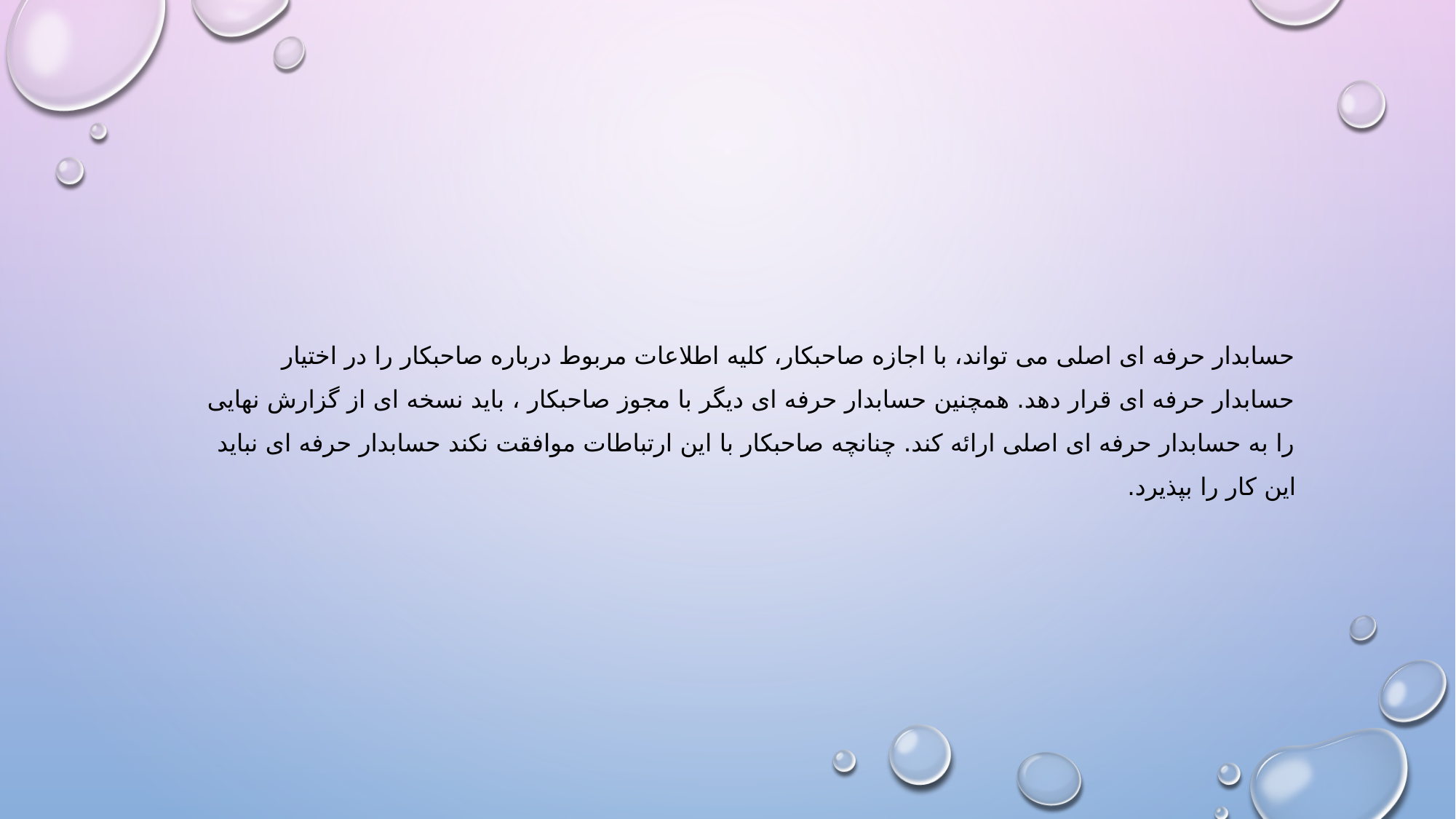

# حسابدار حرفه ای اصلی می تواند، با اجازه صاحبکار، کلیه اطلاعات مربوط درباره صاحبکار را در اختیار حسابدار حرفه ای قرار دهد. همچنین حسابدار حرفه ای دیگر با مجوز صاحبکار ، باید نسخه ای از گزارش نهایی را به حسابدار حرفه ای اصلی ارائه کند. چنانچه صاحبکار با این ارتباطات موافقت نکند حسابدار حرفه ای نباید این کار را بپذیرد.